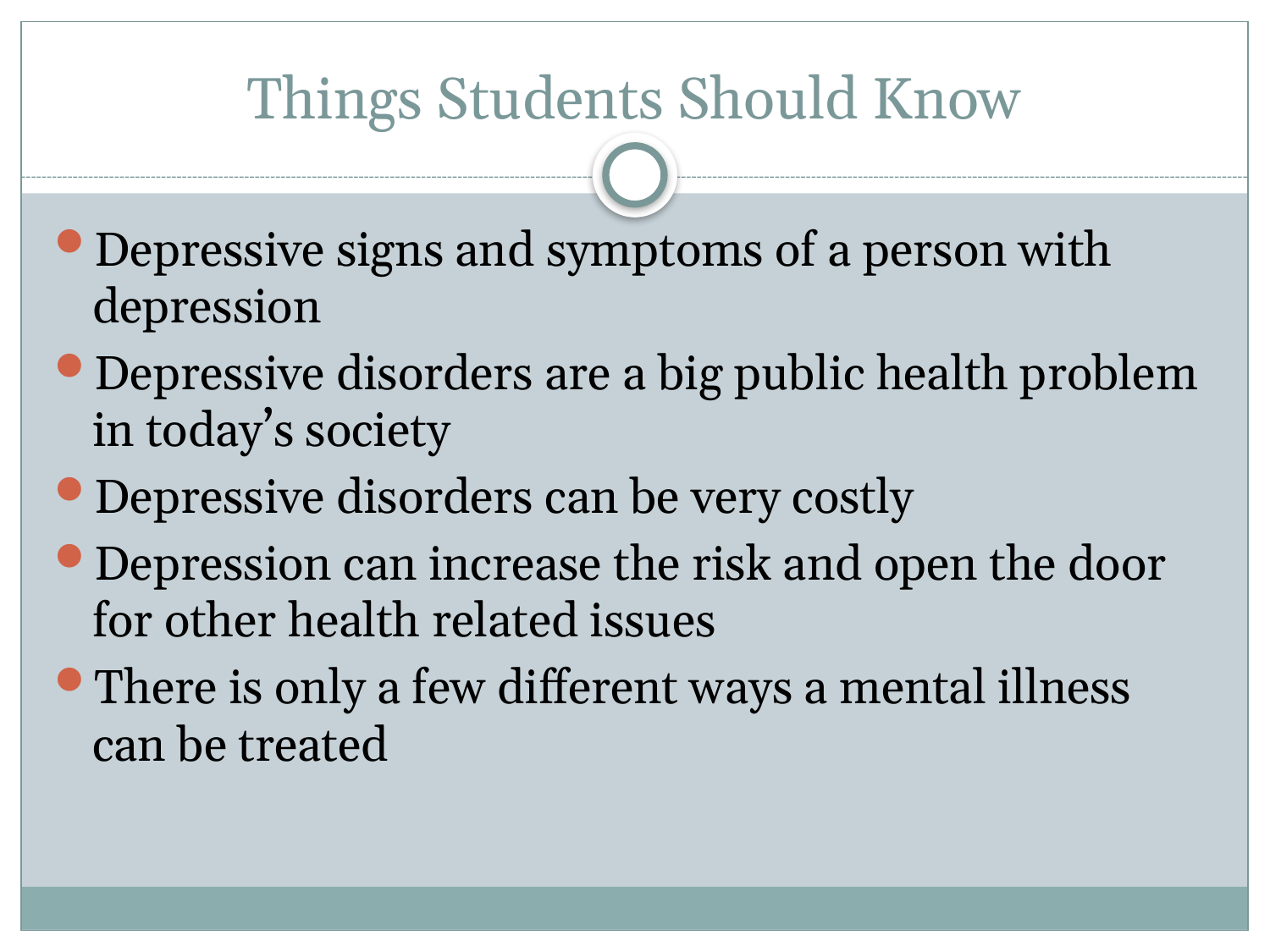

# Things Students Should Know
Depressive signs and symptoms of a person with depression
Depressive disorders are a big public health problem in today’s society
Depressive disorders can be very costly
Depression can increase the risk and open the door for other health related issues
There is only a few different ways a mental illness can be treated